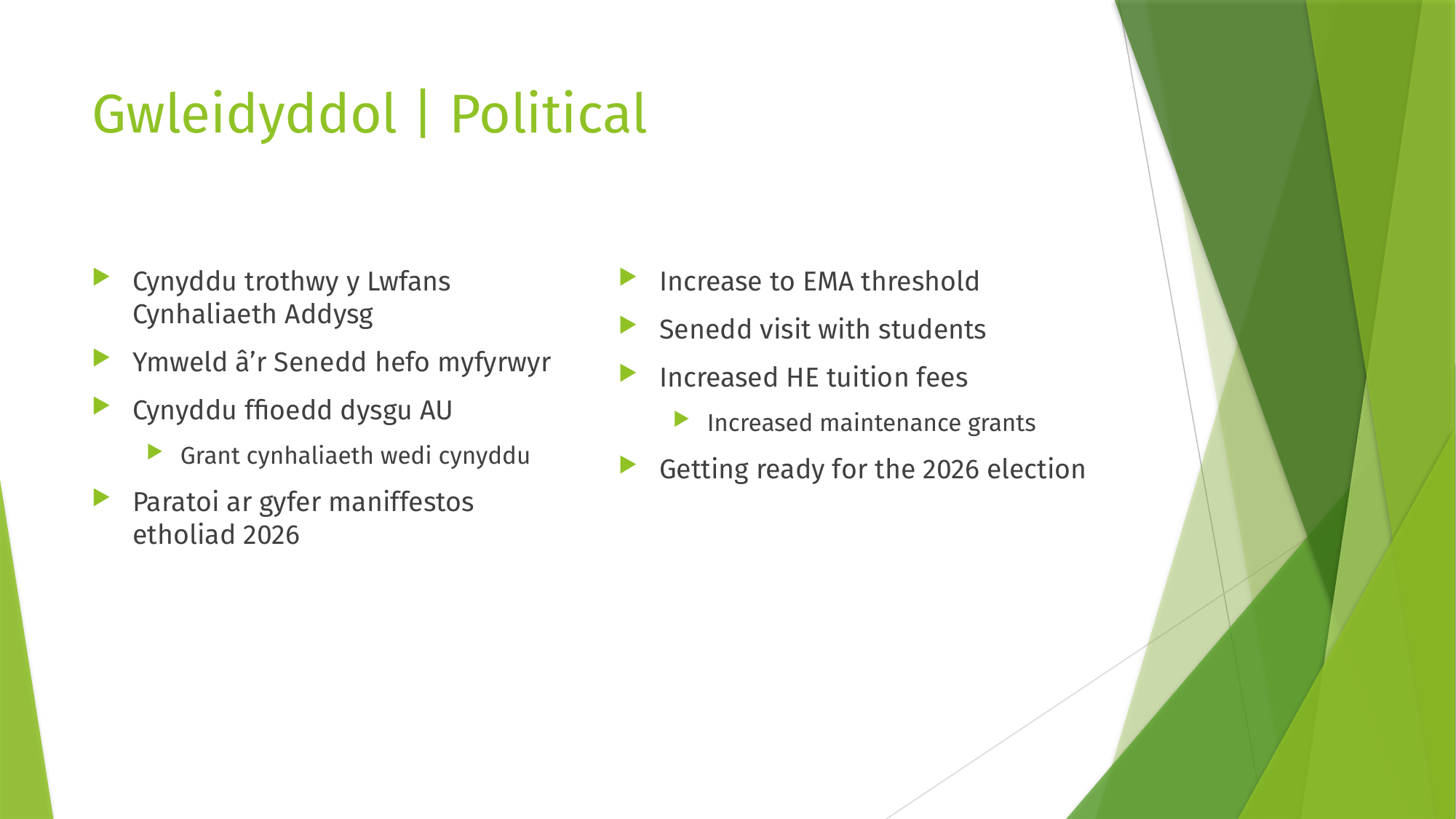

# Gwleidyddol | Political
Cynyddu trothwy y Lwfans Cynhaliaeth Addysg
Ymweld â’r Senedd hefo myfyrwyr
Cynyddu ffioedd dysgu AU
Grant cynhaliaeth wedi cynyddu
Paratoi ar gyfer maniffestos etholiad 2026

Increase to EMA threshold
Senedd visit with students
Increased HE tuition fees
Increased maintenance grants
Getting ready for the 2026 election